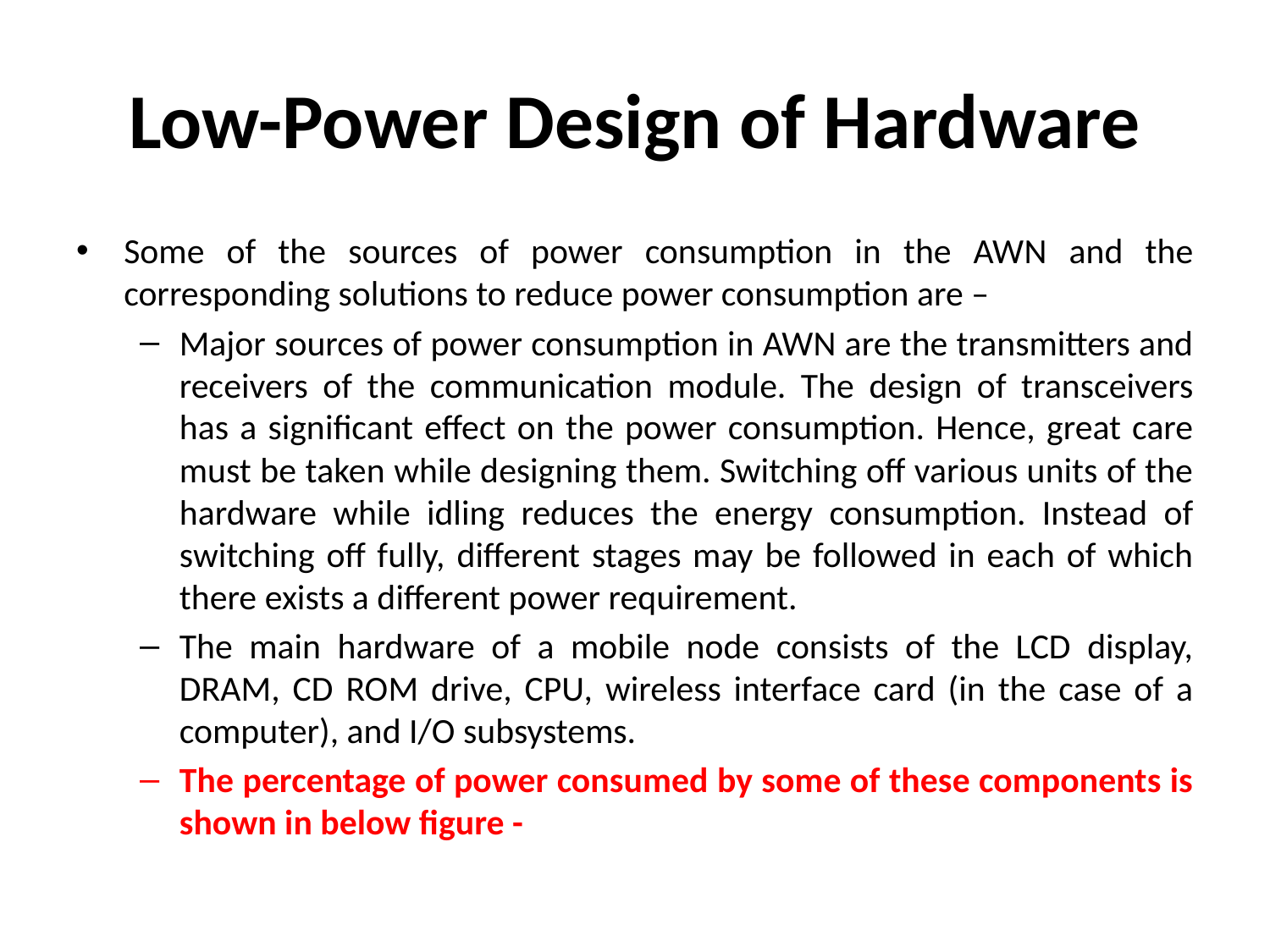

# Low-Power Design of Hardware
Some of the sources of power consumption in the AWN and the corresponding solutions to reduce power consumption are –
Major sources of power consumption in AWN are the transmitters and receivers of the communication module. The design of transceivers has a significant effect on the power consumption. Hence, great care must be taken while designing them. Switching off various units of the hardware while idling reduces the energy consumption. Instead of switching off fully, different stages may be followed in each of which there exists a different power requirement.
The main hardware of a mobile node consists of the LCD display, DRAM, CD ROM drive, CPU, wireless interface card (in the case of a computer), and I/O subsystems.
The percentage of power consumed by some of these components is shown in below figure -